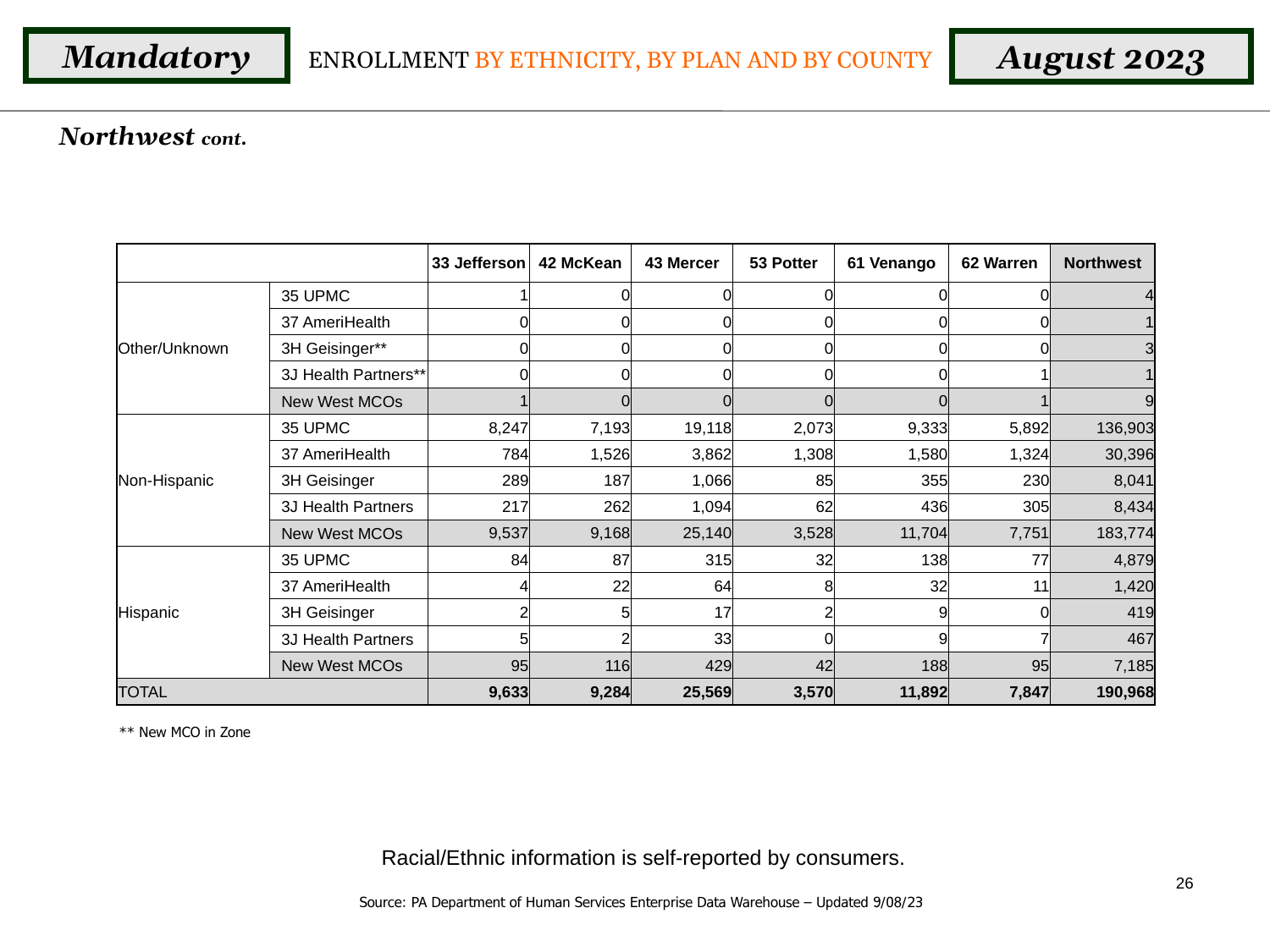

Mandatory
August 2023
ENROLLMENT BY ETHNICITY, BY PLAN AND BY COUNTY

Northwest cont.
|  |  | 33 Jefferson | 42 McKean | 43 Mercer | 53 Potter | 61 Venango | 62 Warren | Northwest |
| --- | --- | --- | --- | --- | --- | --- | --- | --- |
| Other/Unknown | 35 UPMC | 1 | 0 | 0 | 0 | 0 | 0 | 4 |
|  | 37 AmeriHealth | 0 | 0 | 0 | 0 | 0 | 0 | 1 |
|  | 3H Geisinger\*\* | 0 | 0 | 0 | 0 | 0 | 0 | 3 |
|  | 3J Health Partners\*\* | 0 | 0 | 0 | 0 | 0 | 1 | 1 |
|  | New West MCOs | 1 | 0 | 0 | 0 | 0 | 1 | 9 |
| Non-Hispanic | 35 UPMC | 8,247 | 7,193 | 19,118 | 2,073 | 9,333 | 5,892 | 136,903 |
|  | 37 AmeriHealth | 784 | 1,526 | 3,862 | 1,308 | 1,580 | 1,324 | 30,396 |
|  | 3H Geisinger | 289 | 187 | 1,066 | 85 | 355 | 230 | 8,041 |
|  | 3J Health Partners | 217 | 262 | 1,094 | 62 | 436 | 305 | 8,434 |
|  | New West MCOs | 9,537 | 9,168 | 25,140 | 3,528 | 11,704 | 7,751 | 183,774 |
| Hispanic | 35 UPMC | 84 | 87 | 315 | 32 | 138 | 77 | 4,879 |
|  | 37 AmeriHealth | 4 | 22 | 64 | 8 | 32 | 11 | 1,420 |
|  | 3H Geisinger | 2 | 5 | 17 | 2 | 9 | 0 | 419 |
|  | 3J Health Partners | 5 | 2 | 33 | 0 | 9 | 7 | 467 |
|  | New West MCOs | 95 | 116 | 429 | 42 | 188 | 95 | 7,185 |
| TOTAL |  | 9,633 | 9,284 | 25,569 | 3,570 | 11,892 | 7,847 | 190,968 |
** New MCO in Zone
Racial/Ethnic information is self-reported by consumers.
26
Source: PA Department of Human Services Enterprise Data Warehouse – Updated 9/08/23